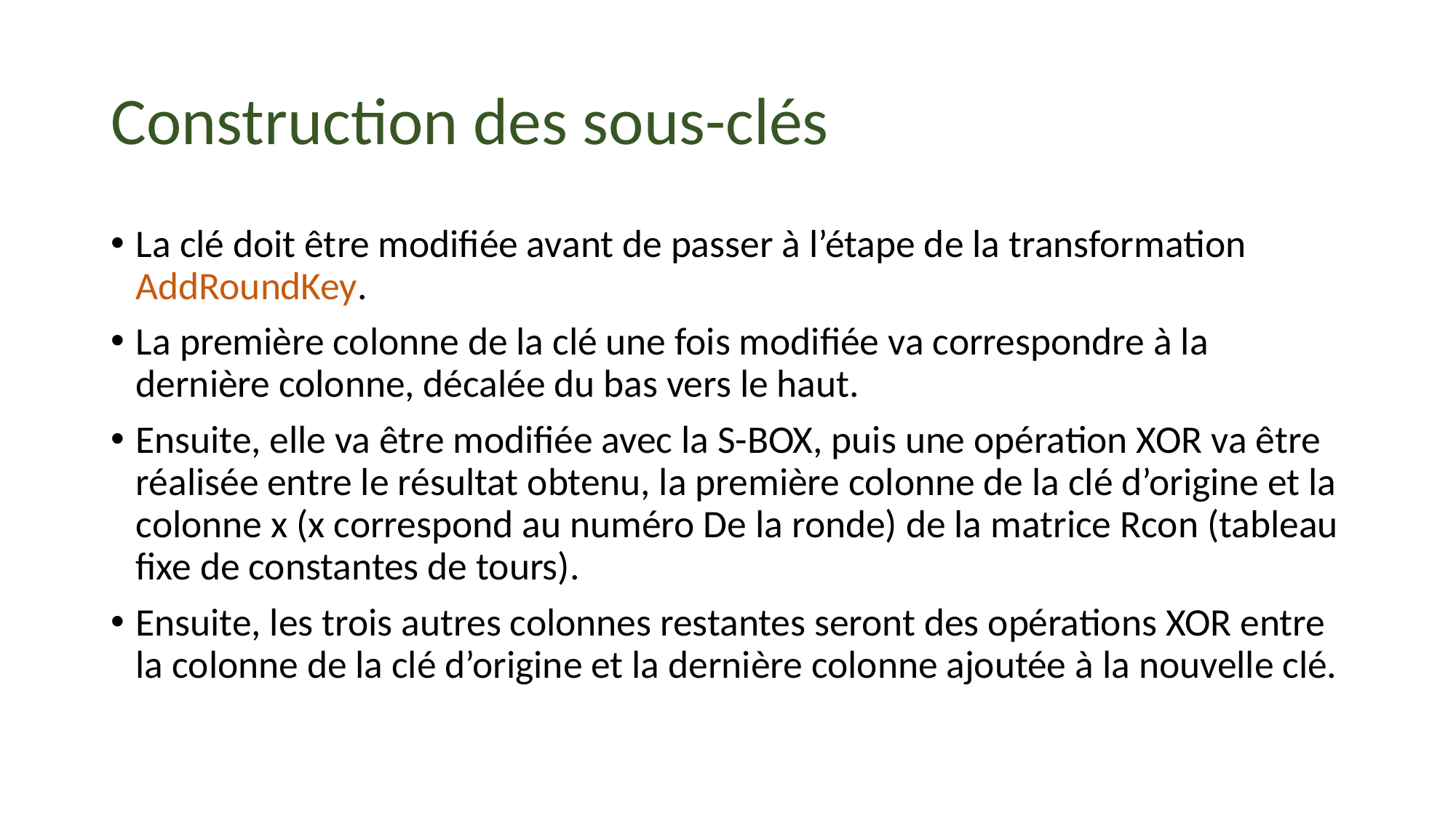

# Construction des sous-clés
La clé doit être modifiée avant de passer à l’étape de la transformation AddRoundKey.
La première colonne de la clé une fois modifiée va correspondre à la dernière colonne, décalée du bas vers le haut.
Ensuite, elle va être modifiée avec la S-BOX, puis une opération XOR va être réalisée entre le résultat obtenu, la première colonne de la clé d’origine et la colonne x (x correspond au numéro De la ronde) de la matrice Rcon (tableau fixe de constantes de tours).
Ensuite, les trois autres colonnes restantes seront des opérations XOR entre la colonne de la clé d’origine et la dernière colonne ajoutée à la nouvelle clé.